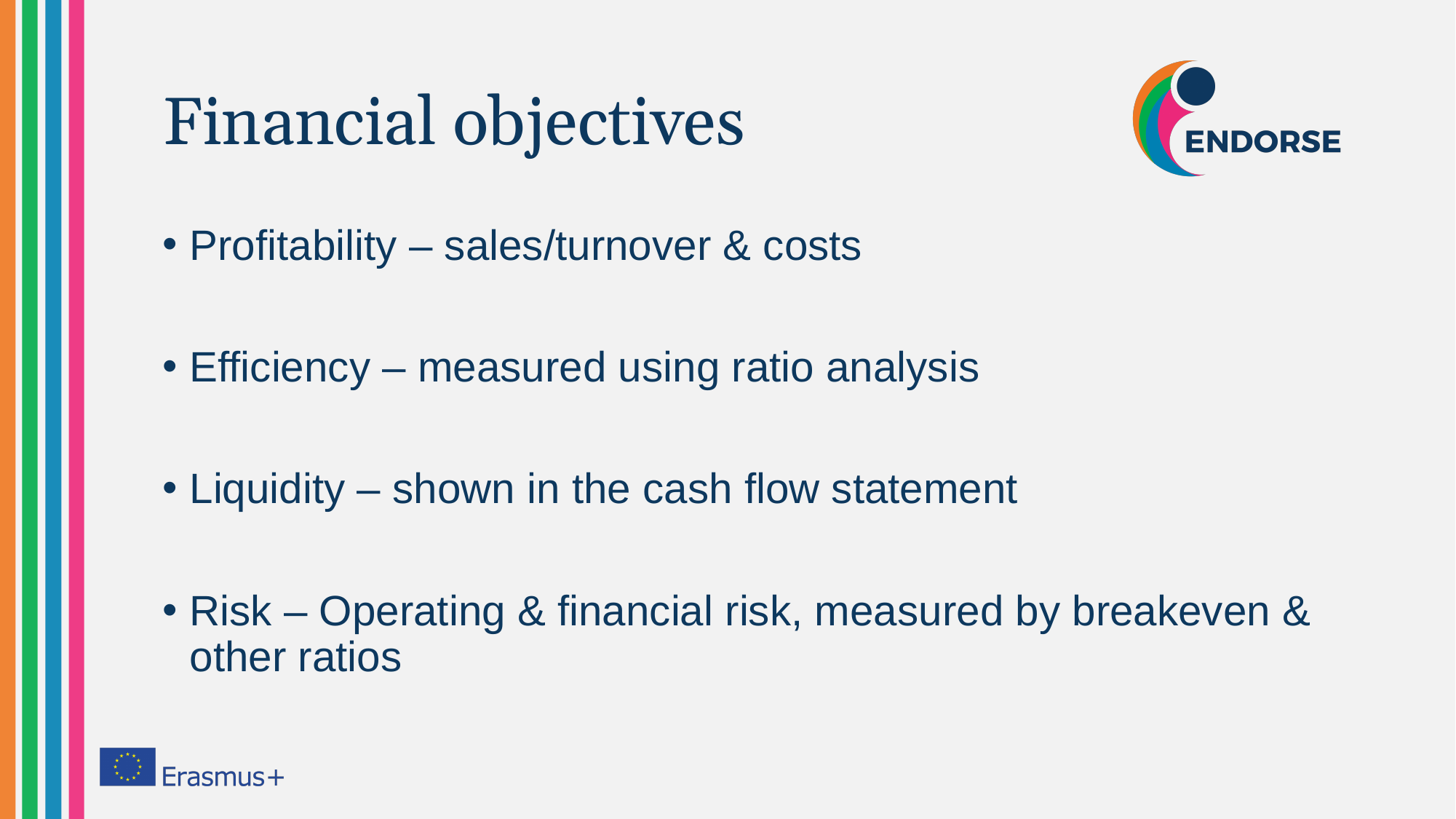

# Financial objectives
Profitability – sales/turnover & costs

Efficiency – measured using ratio analysis

Liquidity – shown in the cash flow statement

Risk – Operating & financial risk, measured by breakeven & other ratios